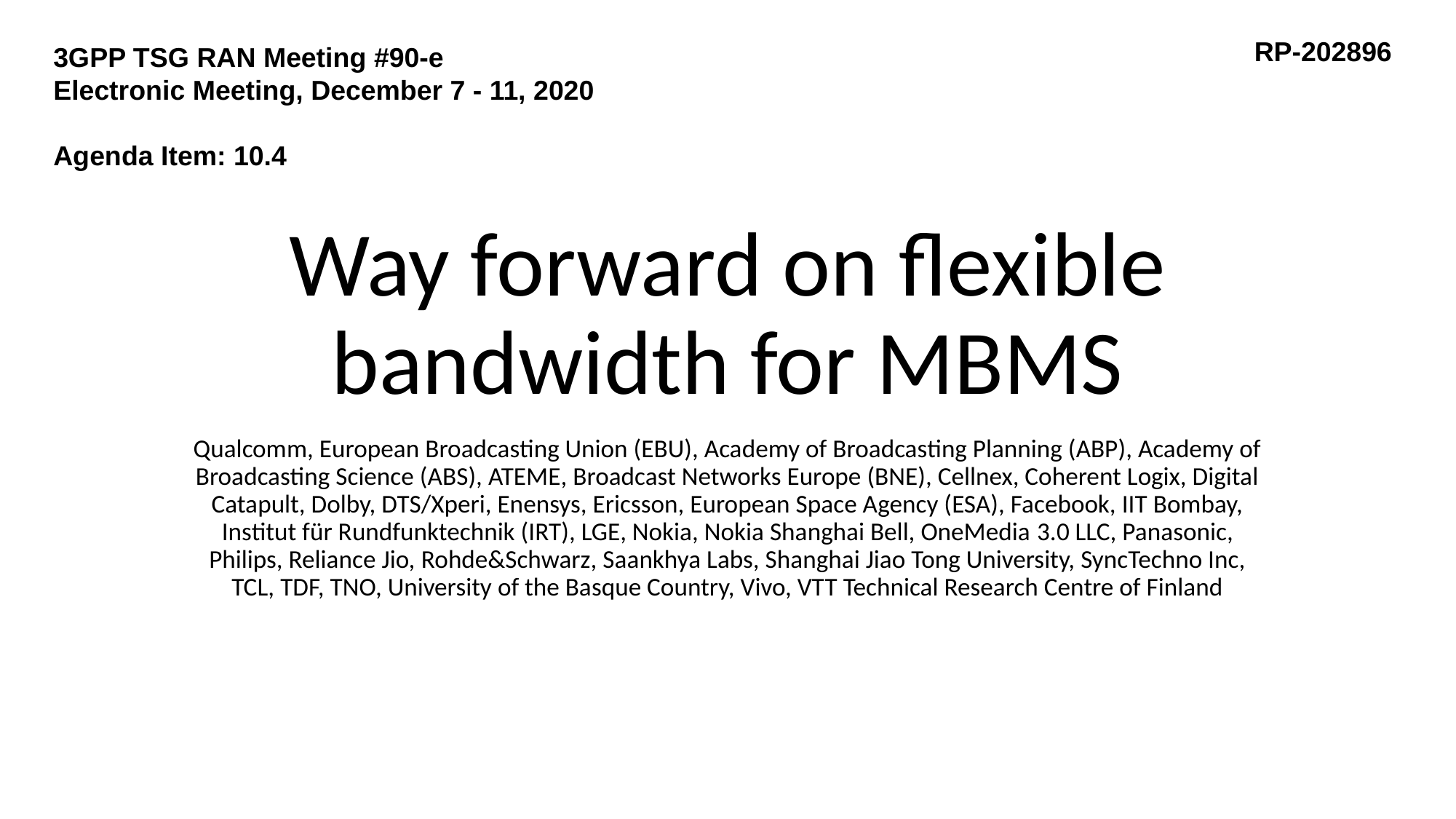

RP-202896
3GPP TSG RAN Meeting #90-e
Electronic Meeting, December 7 - 11, 2020
Agenda Item: 10.4

# Way forward on flexible bandwidth for MBMS
Qualcomm, European Broadcasting Union (EBU), Academy of Broadcasting Planning (ABP), Academy of Broadcasting Science (ABS), ATEME, Broadcast Networks Europe (BNE), Cellnex, Coherent Logix, Digital Catapult, Dolby, DTS/Xperi, Enensys, Ericsson, European Space Agency (ESA), Facebook, IIT Bombay, Institut für Rundfunktechnik (IRT), LGE, Nokia, Nokia Shanghai Bell, OneMedia 3.0 LLC, Panasonic, Philips, Reliance Jio, Rohde&Schwarz, Saankhya Labs, Shanghai Jiao Tong University, SyncTechno Inc, TCL, TDF, TNO, University of the Basque Country, Vivo, VTT Technical Research Centre of Finland